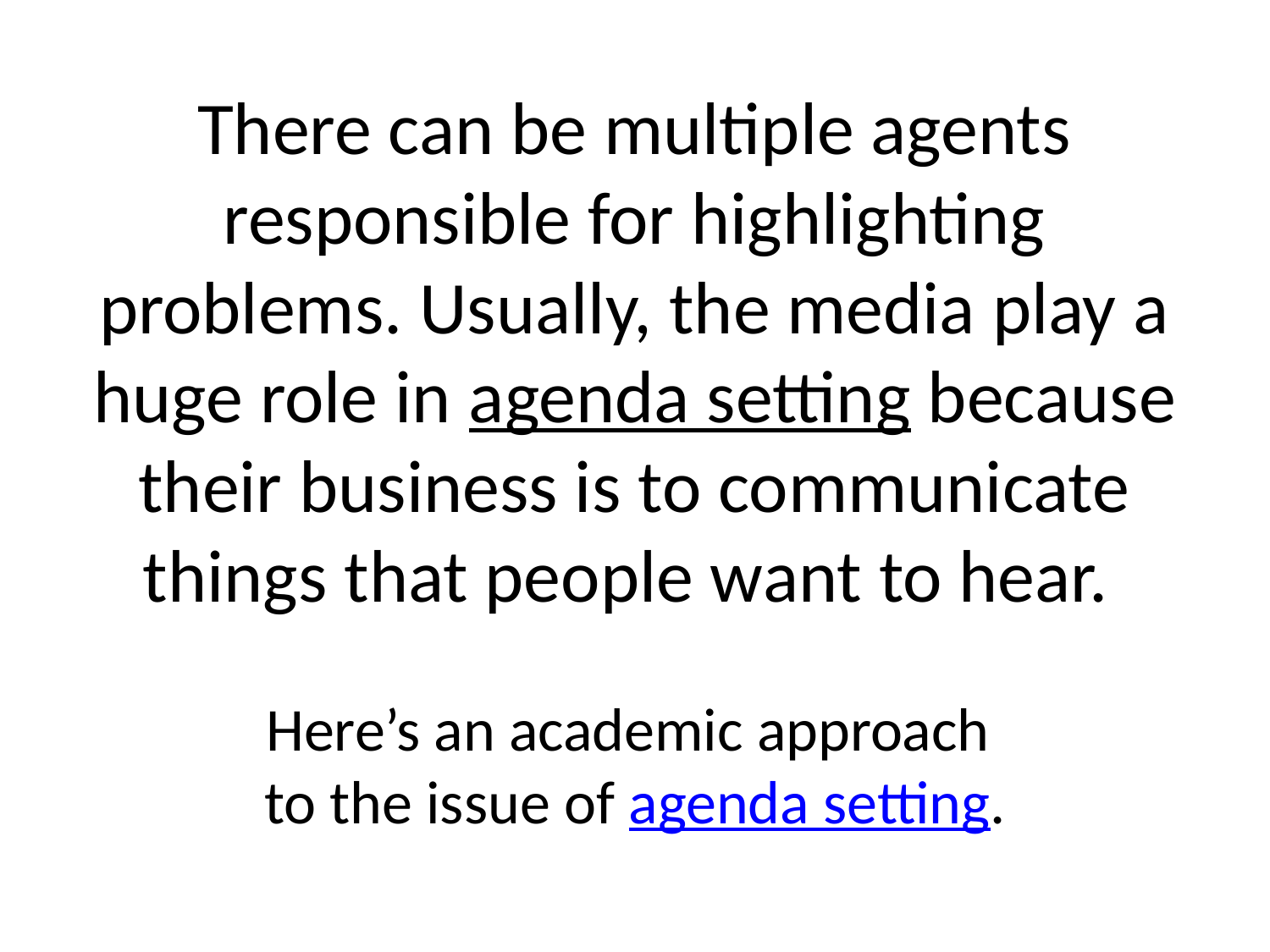

# There can be multiple agents responsible for highlighting problems. Usually, the media play a huge role in agenda setting because their business is to communicate things that people want to hear. Here’s an academic approach to the issue of agenda setting.